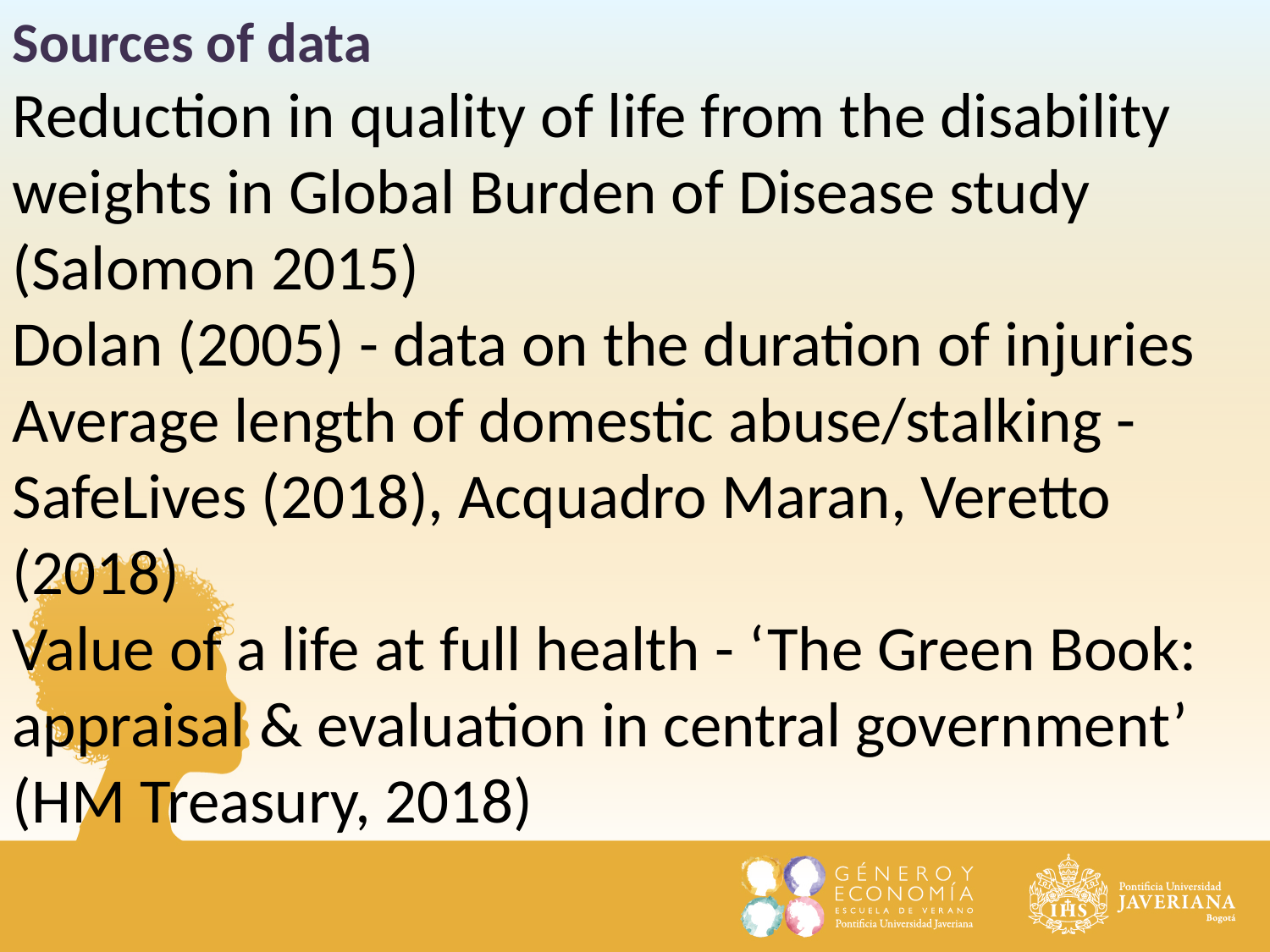

Sources of data
Reduction in quality of life from the disability weights in Global Burden of Disease study (Salomon 2015)
Dolan (2005) - data on the duration of injuries
Average length of domestic abuse/stalking - SafeLives (2018), Acquadro Maran, Veretto (2018)
Value of a life at full health - ‘The Green Book: appraisal & evaluation in central government’ (HM Treasury, 2018)